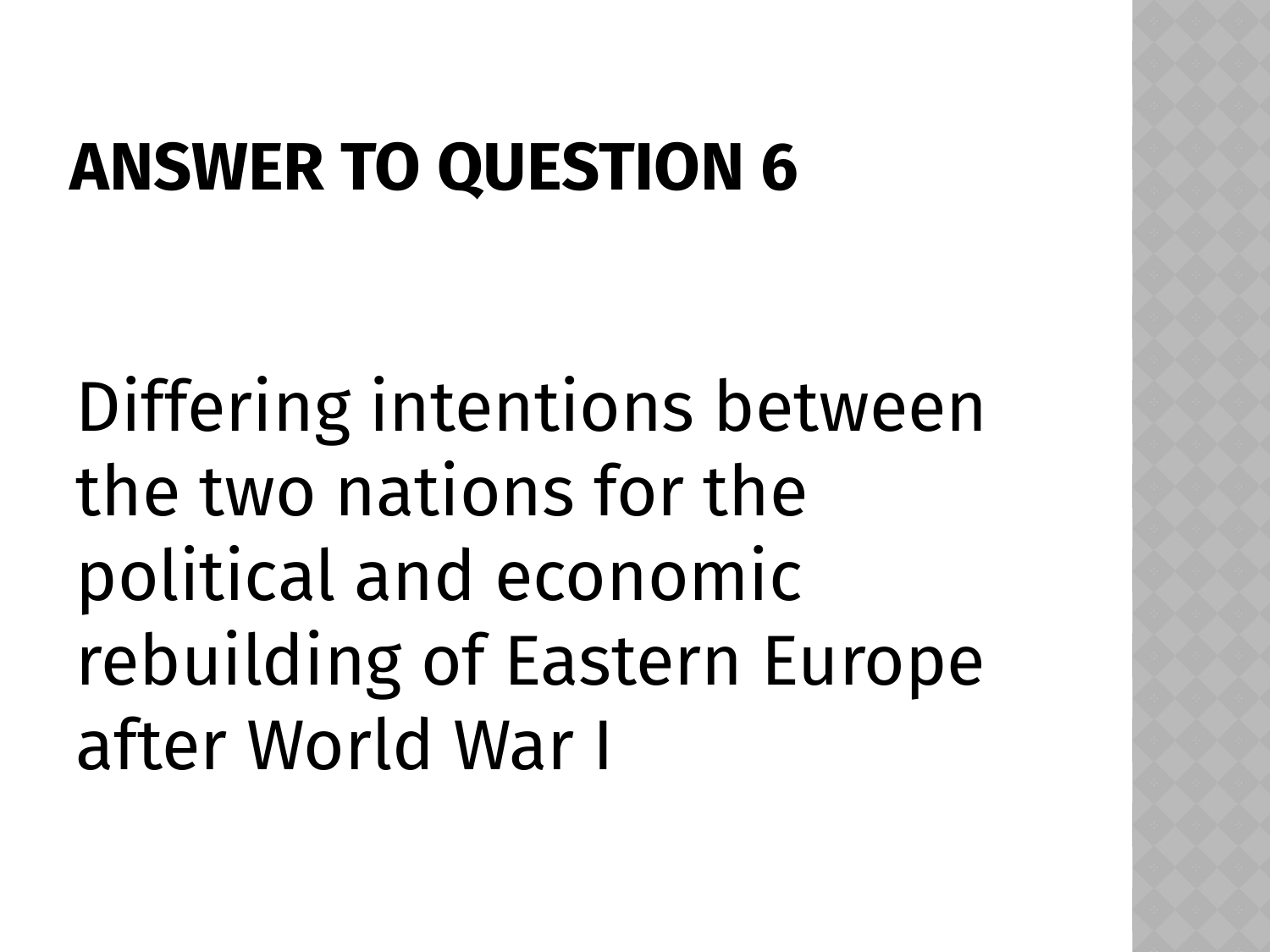

# Answer to Question 6

Differing intentions between the two nations for the political and economic rebuilding of Eastern Europe after World War I